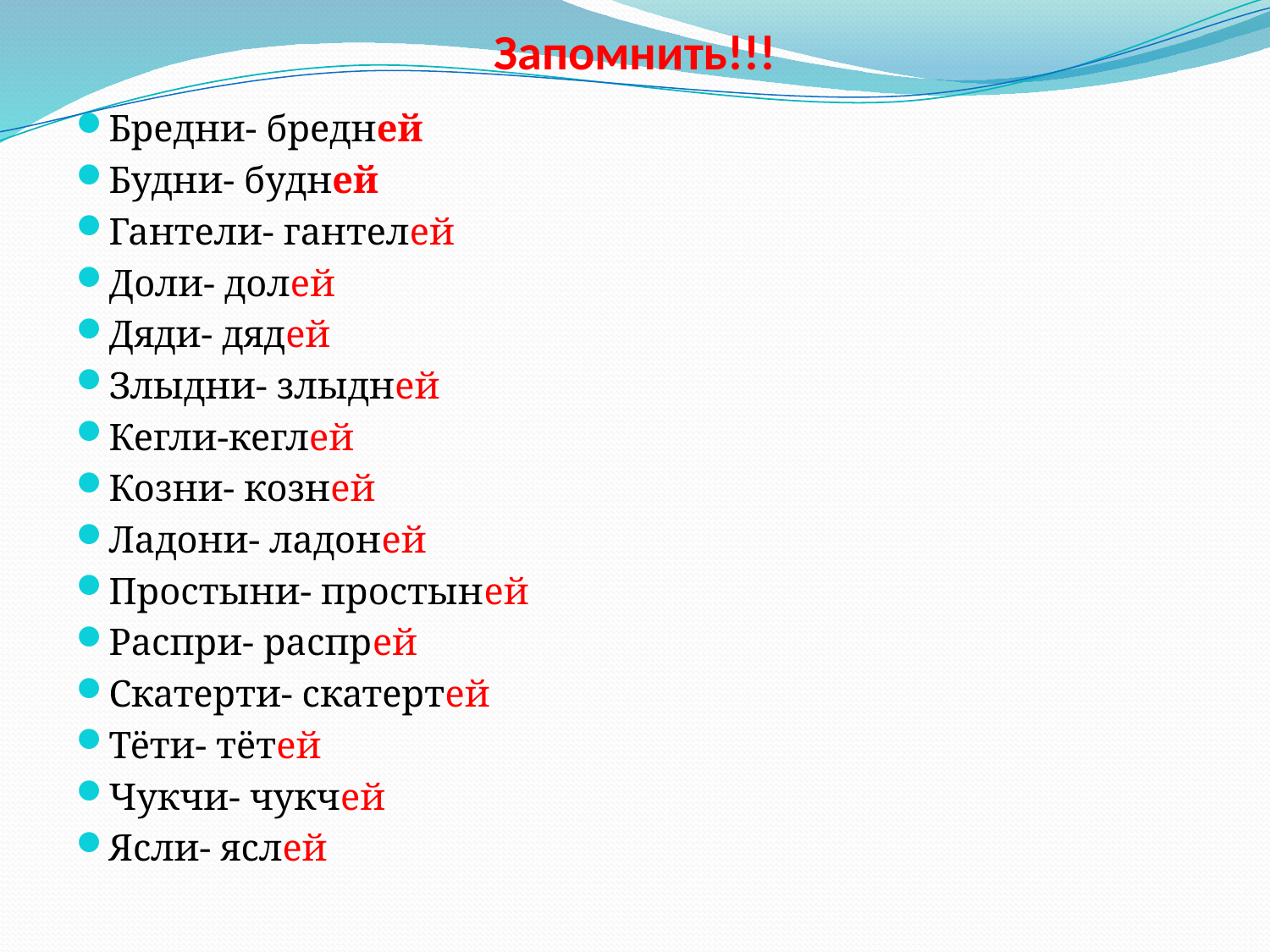

# Запомнить!!!
Бредни- бредней
Будни- будней
Гантели- гантелей
Доли- долей
Дяди- дядей
Злыдни- злыдней
Кегли-кеглей
Козни- козней
Ладони- ладоней
Простыни- простыней
Распри- распрей
Скатерти- скатертей
Тёти- тётей
Чукчи- чукчей
Ясли- яслей